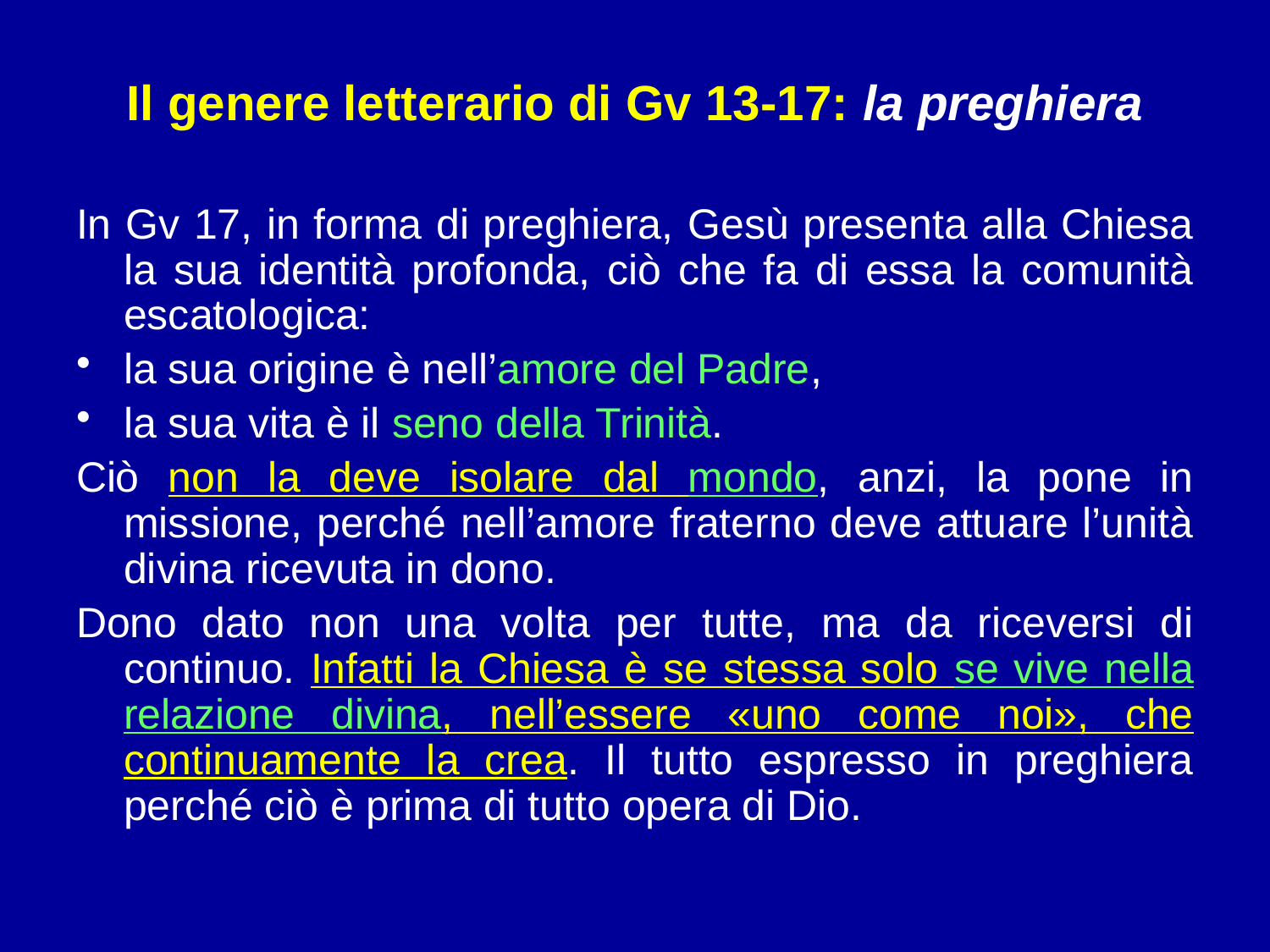

# Il genere letterario di Gv 13-17: la preghiera

In Gv 17, in forma di preghiera, Gesù presenta alla Chiesa la sua identità profonda, ciò che fa di essa la comunità escatologica:
la sua origine è nell’amore del Padre,
la sua vita è il seno della Trinità.
Ciò non la deve isolare dal mondo, anzi, la pone in missione, perché nell’amore fraterno deve attuare l’unità divina ricevuta in dono.
Dono dato non una volta per tutte, ma da riceversi di continuo. Infatti la Chiesa è se stessa solo se vive nella relazione divina, nell’essere «uno come noi», che continuamente la crea. Il tutto espresso in preghiera perché ciò è prima di tutto opera di Dio.